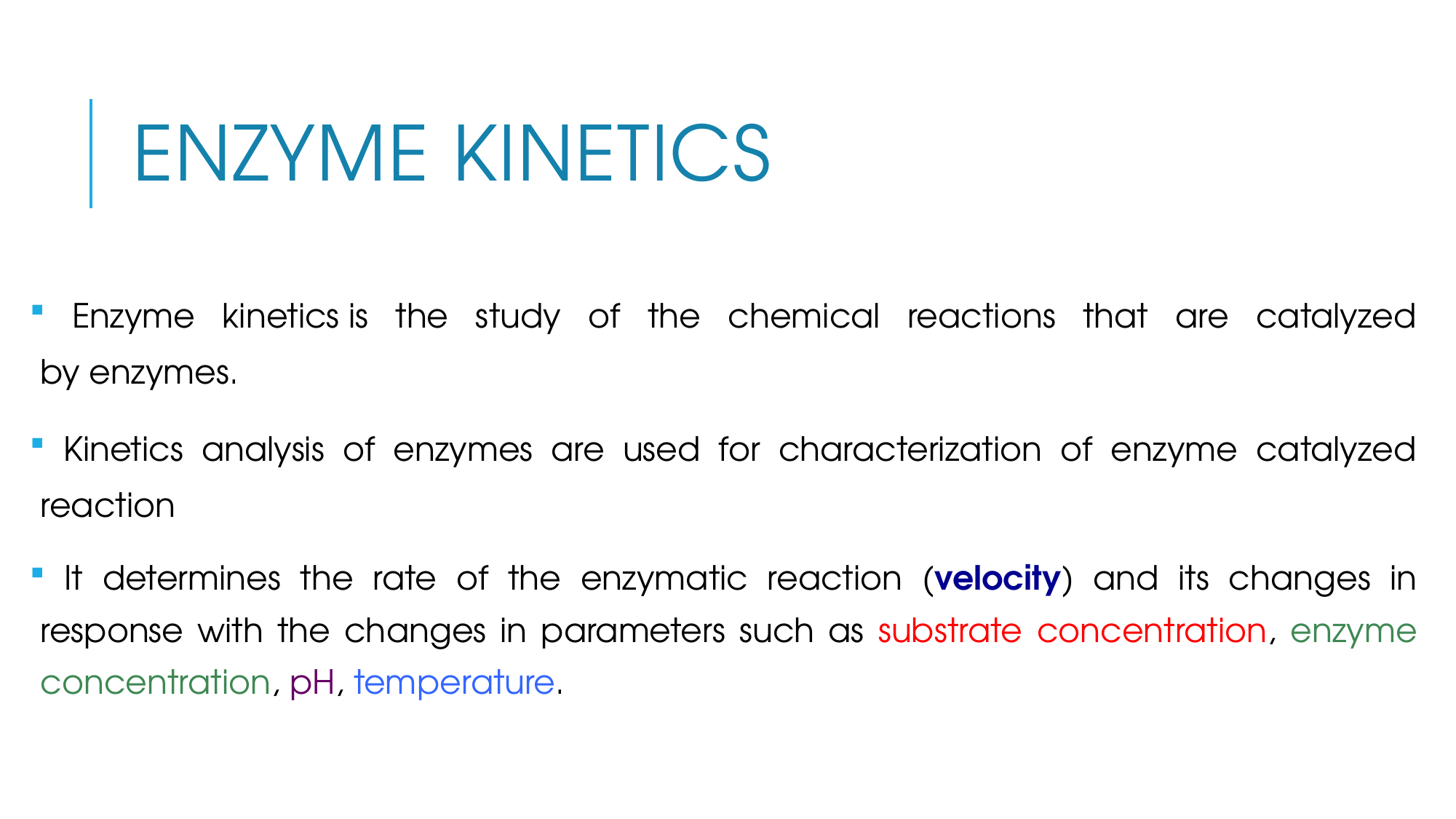

# Enzyme kinetics
 Enzyme kinetics is the study of the chemical reactions that are catalyzed by enzymes.
 Kinetics analysis of enzymes are used for characterization of enzyme catalyzed reaction
 It determines the rate of the enzymatic reaction (velocity) and its changes in response with the changes in parameters such as substrate concentration, enzyme concentration, pH, temperature.